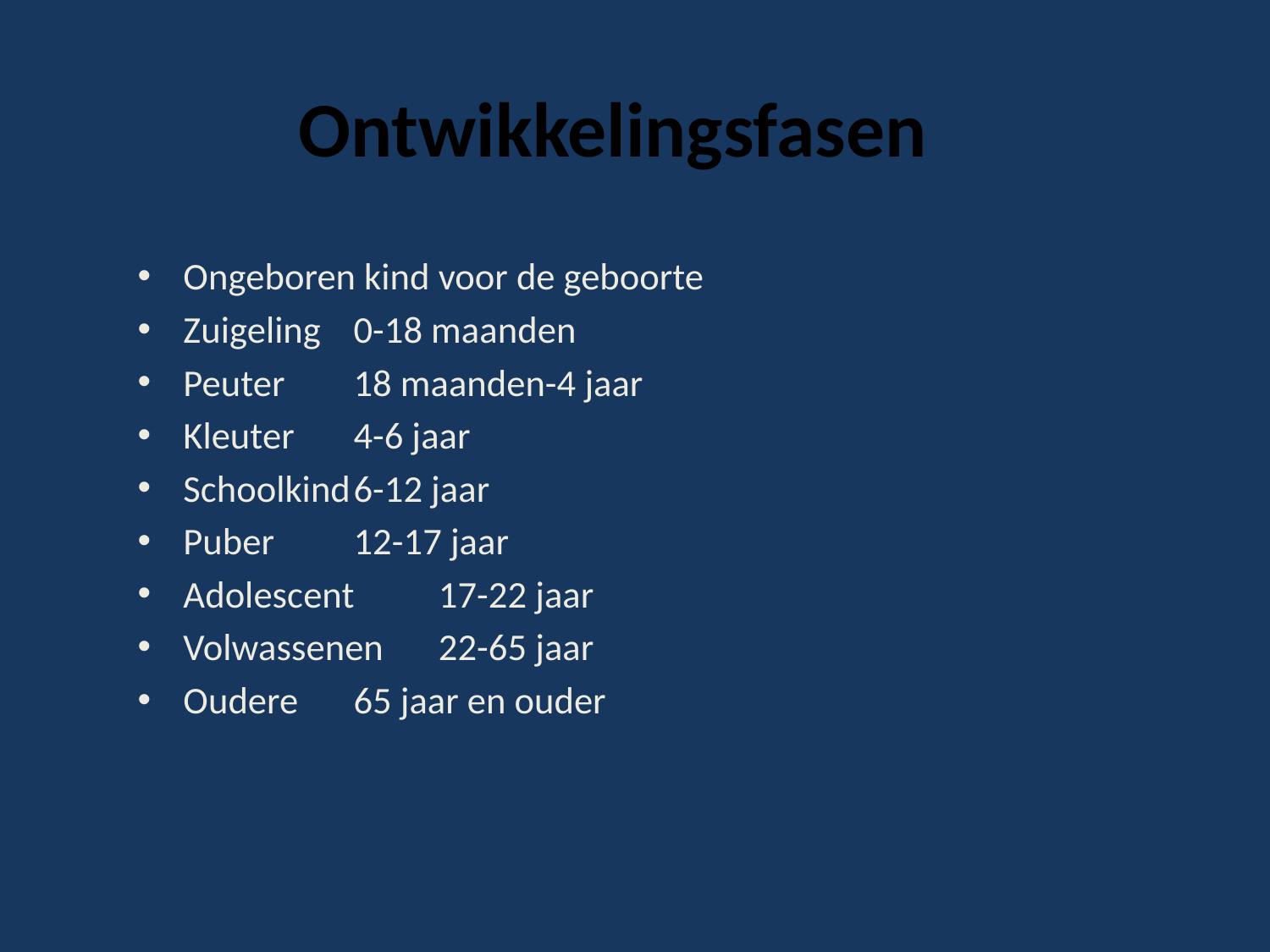

# Ontwikkelingsfasen
Ongeboren kind	voor de geboorte
Zuigeling		0-18 maanden
Peuter		18 maanden-4 jaar
Kleuter		4-6 jaar
Schoolkind		6-12 jaar
Puber			12-17 jaar
Adolescent		17-22 jaar
Volwassenen		22-65 jaar
Oudere 		65 jaar en ouder